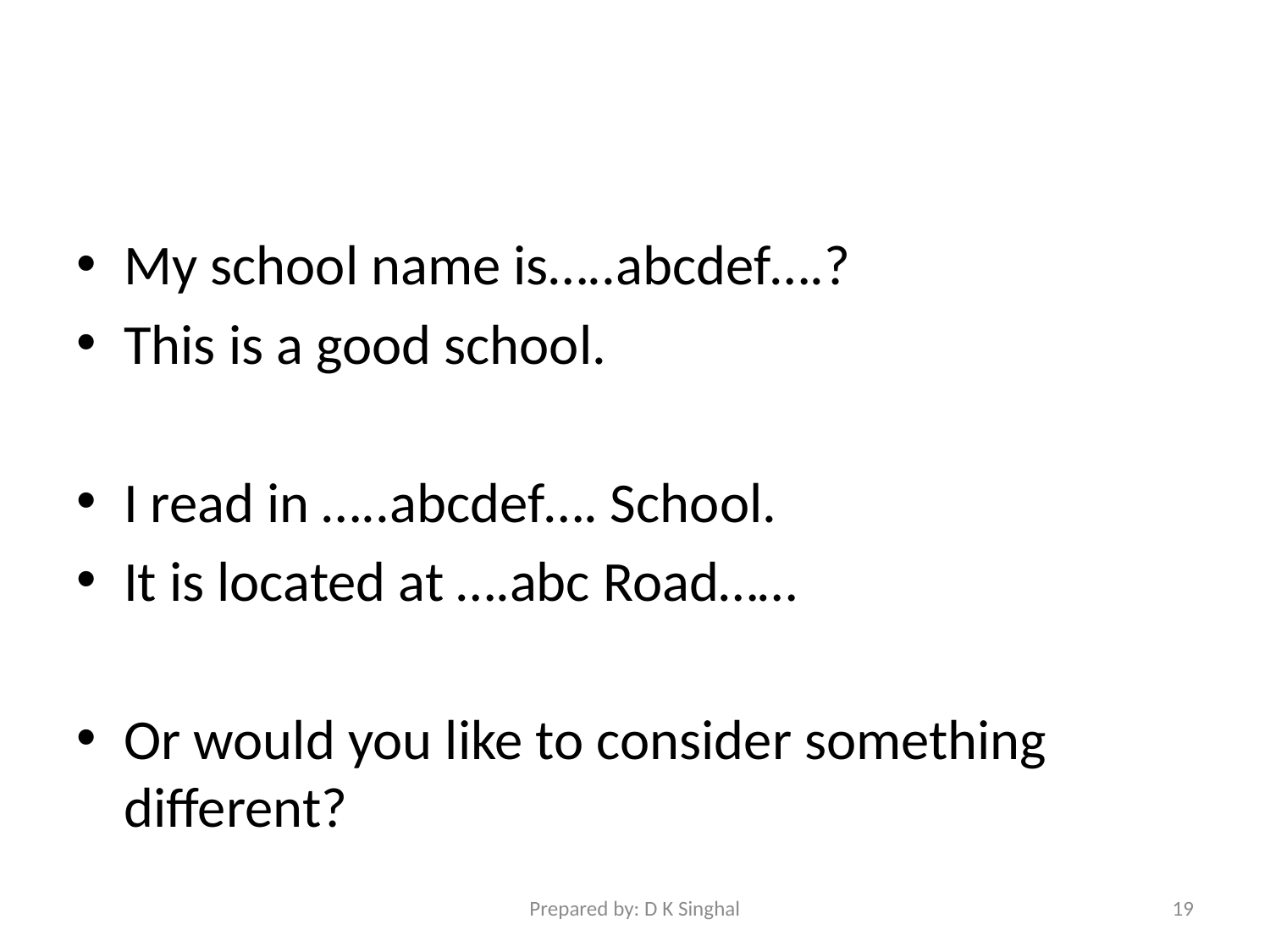

#
My school name is…..abcdef….?
This is a good school.

I read in …..abcdef…. School.
It is located at ….abc Road……

Or would you like to consider something different?
Prepared by: D K Singhal
19